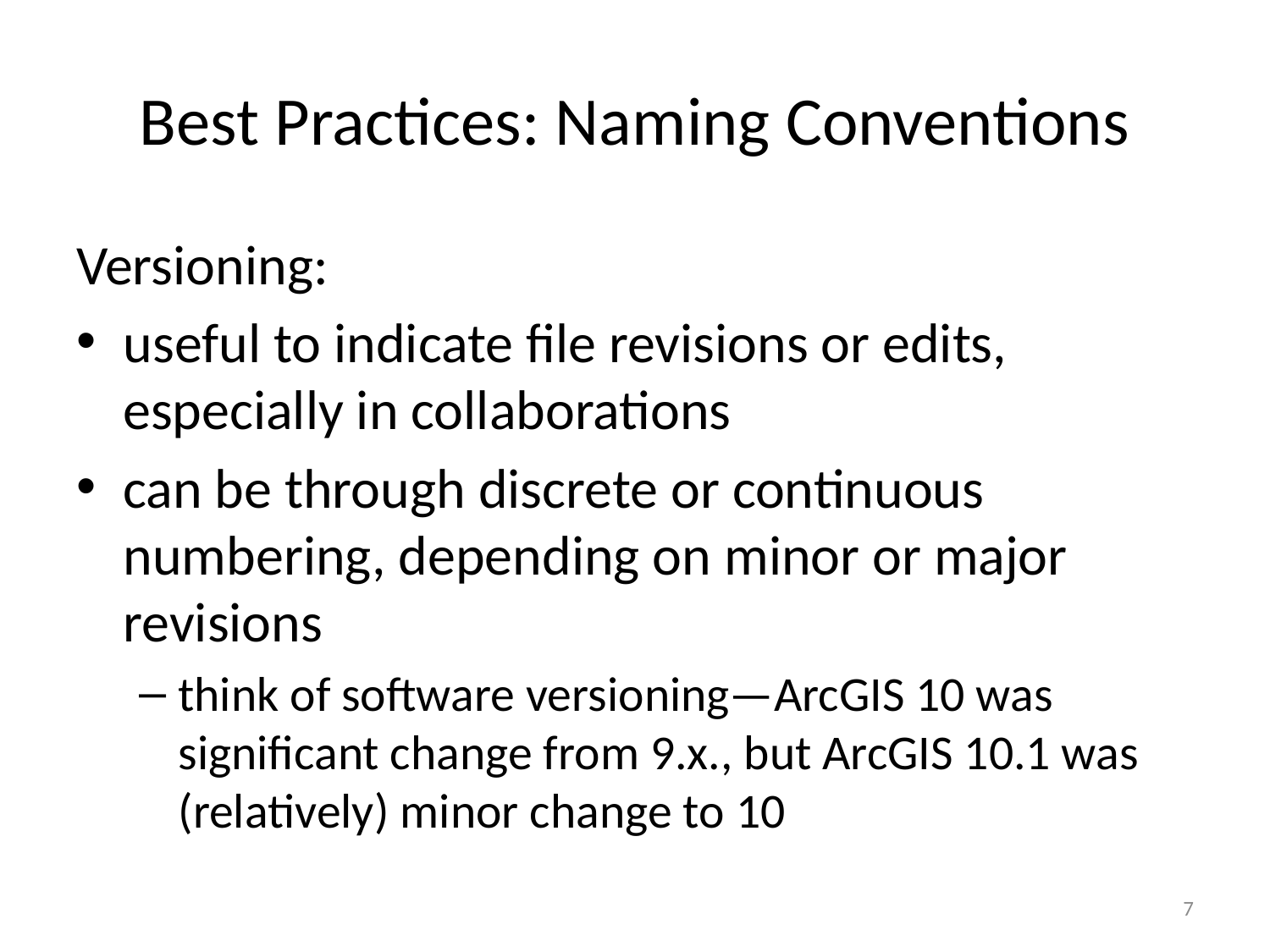

# Best Practices: Naming Conventions
Versioning:
useful to indicate file revisions or edits, especially in collaborations
can be through discrete or continuous numbering, depending on minor or major revisions
think of software versioning—ArcGIS 10 was significant change from 9.x., but ArcGIS 10.1 was (relatively) minor change to 10

7